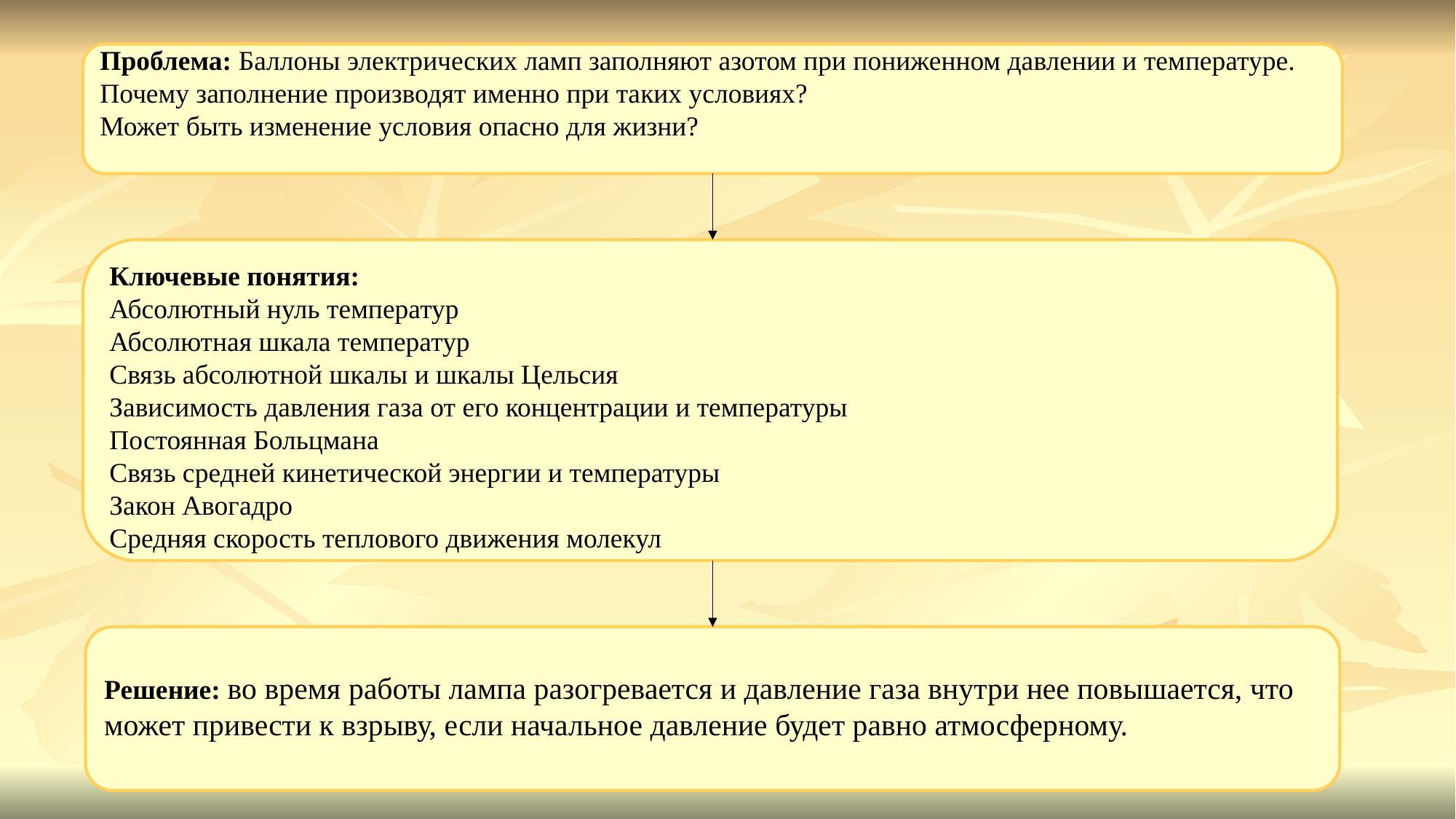

Проблема: Баллоны электрических ламп заполняют азотом при пониженном давлении и температуре. Почему заполнение производят именно при таких условиях?
Может быть изменение условия опасно для жизни?

Ключевые понятия:
Абсолютный нуль температур
Абсолютная шкала температур
Связь абсолютной шкалы и шкалы Цельсия
Зависимость давления газа от его концентрации и температуры
Постоянная Больцмана
Связь средней кинетической энергии и температуры
Закон Авогадро
Средняя скорость теплового движения молекул

Решение: во время работы лампа разогревается и давление газа внутри нее повышается, что может привести к взрыву, если начальное давление будет равно атмосферному.